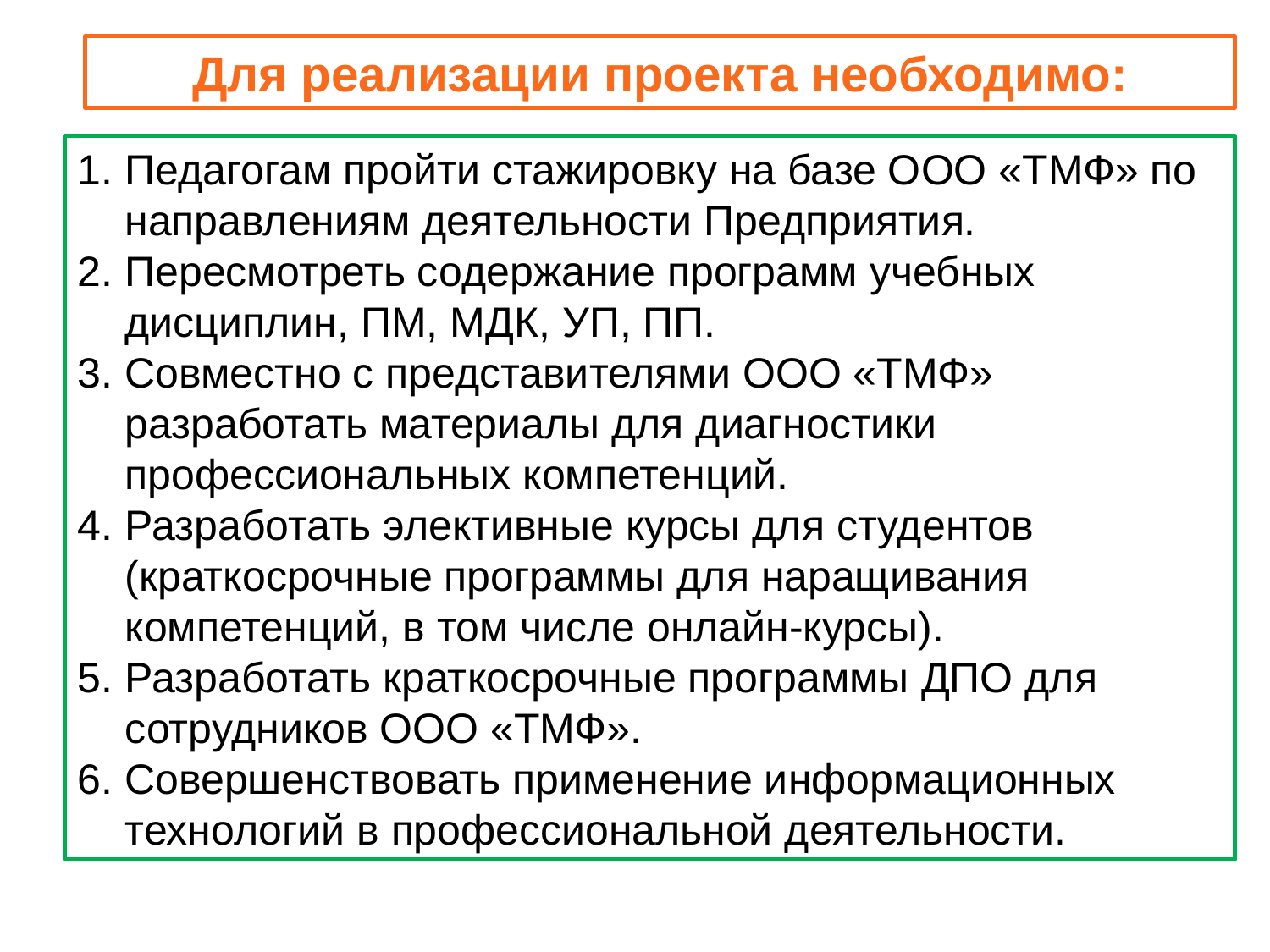

Для реализации проекта необходимо:
Педагогам пройти стажировку на базе ООО «ТМФ» по направлениям деятельности Предприятия.
Пересмотреть содержание программ учебных дисциплин, ПМ, МДК, УП, ПП.
Совместно с представителями ООО «ТМФ» разработать материалы для диагностики профессиональных компетенций.
Разработать элективные курсы для студентов (краткосрочные программы для наращивания компетенций, в том числе онлайн-курсы).
Разработать краткосрочные программы ДПО для сотрудников ООО «ТМФ».
Совершенствовать применение информационных технологий в профессиональной деятельности.